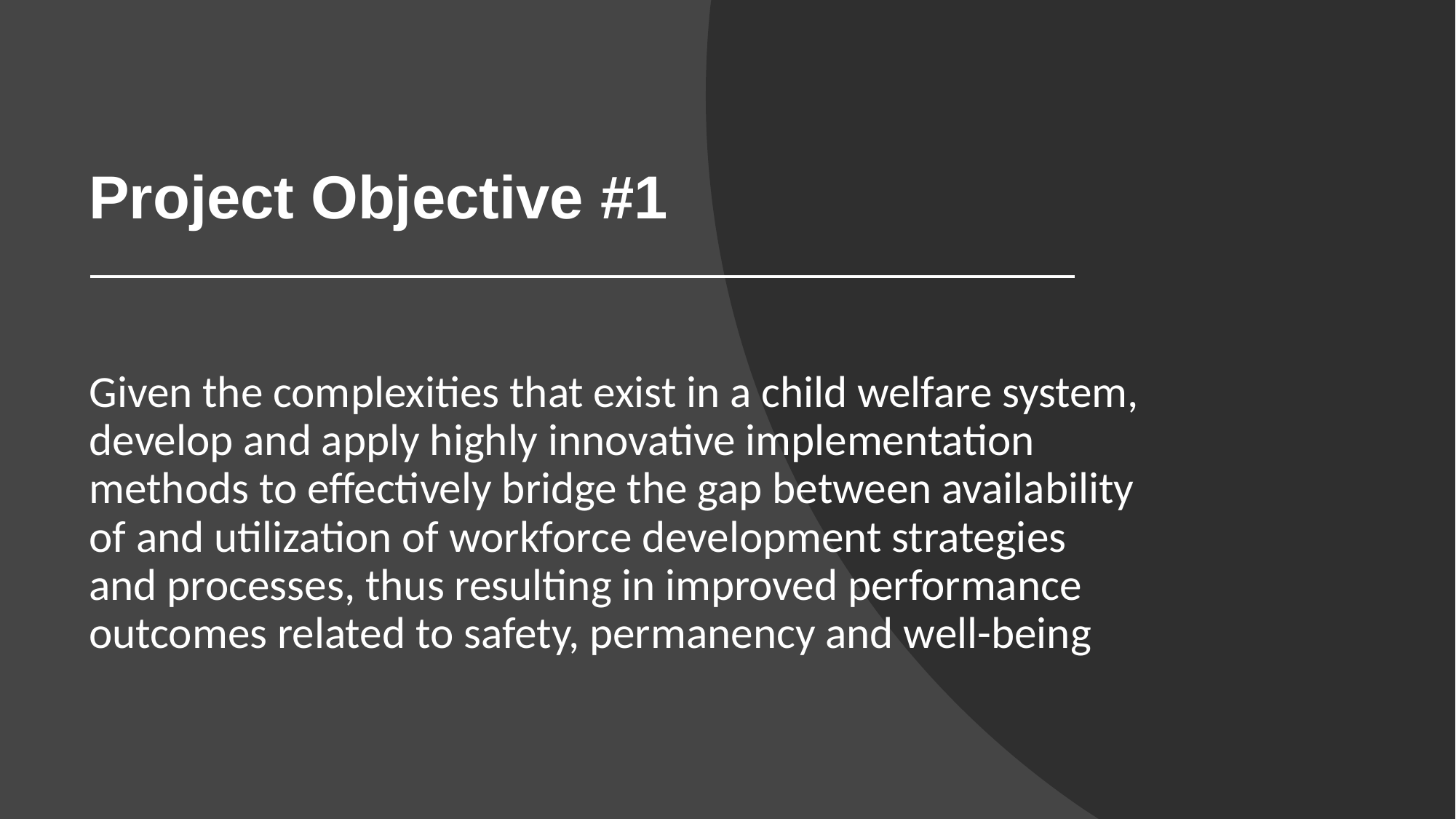

# Project Objective #1

Given the complexities that exist in a child welfare system, develop and apply highly innovative implementation methods to effectively bridge the gap between availability of and utilization of workforce development strategies and processes, thus resulting in improved performance outcomes related to safety, permanency and well-being